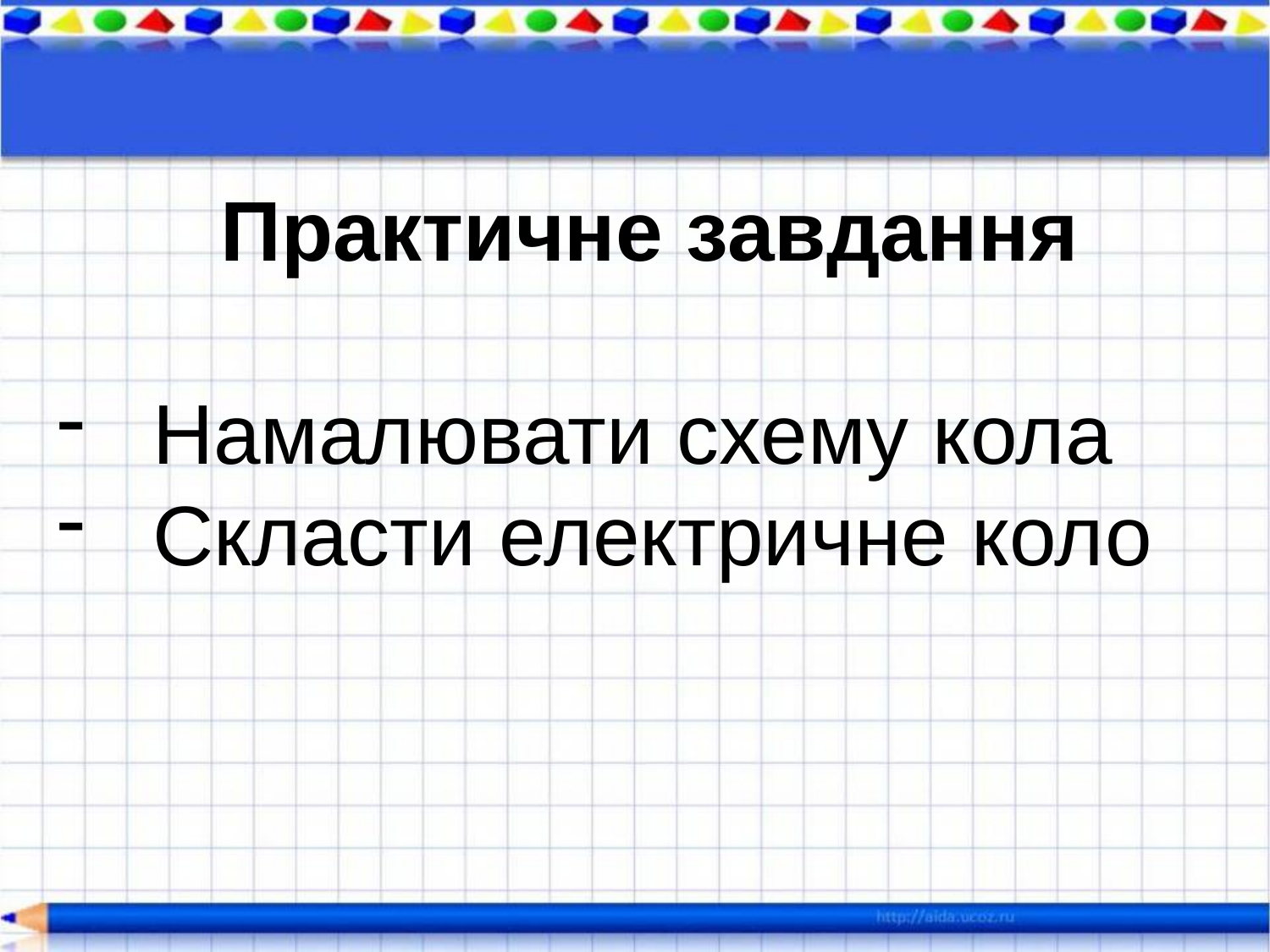

Практичне завдання

Намалювати схему кола
Скласти електричне коло